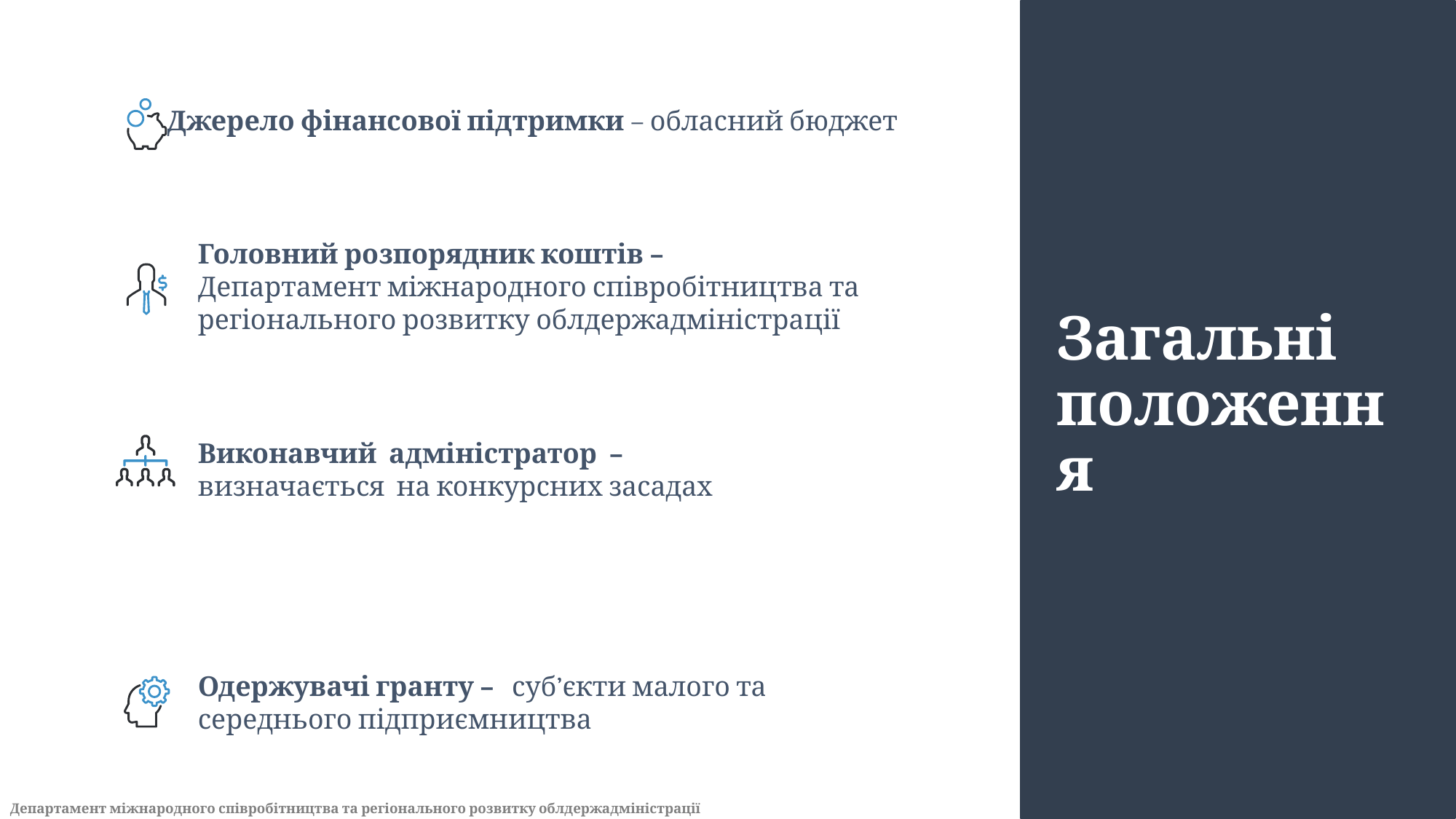

Джерело фінансової підтримки – обласний бюджет
Головний розпорядник коштів –
Департамент міжнародного співробітництва та регіонального розвитку облдержадміністрації

# Загальні положення
Виконавчий  адміністратор  –
визначається  на конкурсних засадах

Одержувачі гранту –   суб’єкти малого та середнього підприємництва